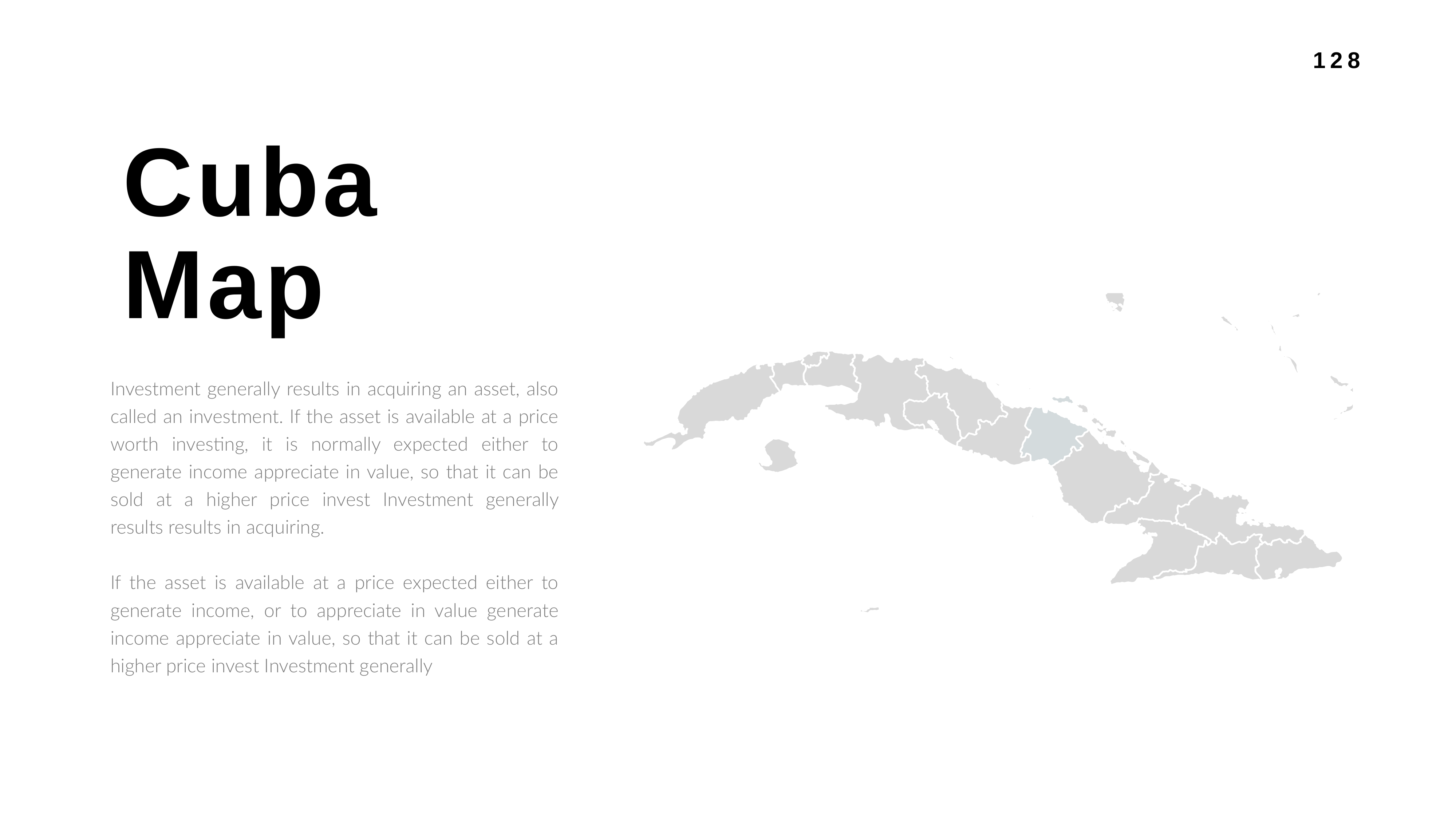

Cuba
Map

Investment generally results in acquiring an asset, also called an investment. If the asset is available at a price worth investing, it is normally expected either to generate income appreciate in value, so that it can be sold at a higher price invest Investment generally results results in acquiring.

If the asset is available at a price expected either to generate income, or to appreciate in value generate income appreciate in value, so that it can be sold at a higher price invest Investment generally